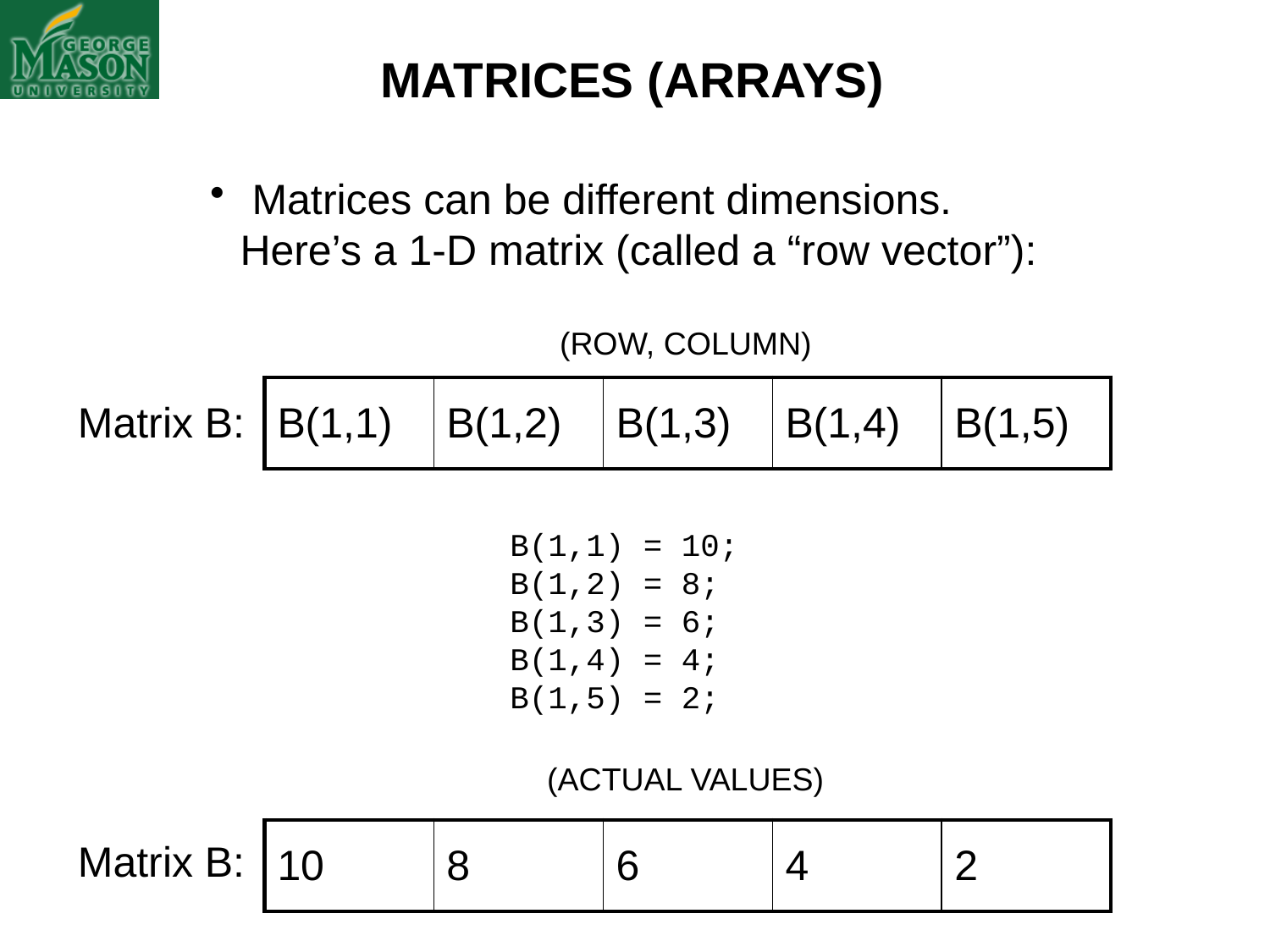

MATRICES (ARRAYS)
 Matrices can be different dimensions.  Here’s a 1-D matrix (called a “row vector”):

(ROW, COLUMN)
| B(1,1) | B(1,2) | B(1,3) | B(1,4) | B(1,5) |
| --- | --- | --- | --- | --- |
Matrix B:
B(1,1) = 10;
B(1,2) = 8;
B(1,3) = 6;
B(1,4) = 4;
B(1,5) = 2;
(ACTUAL VALUES)
| 10 | 8 | 6 | 4 | 2 |
| --- | --- | --- | --- | --- |
Matrix B: